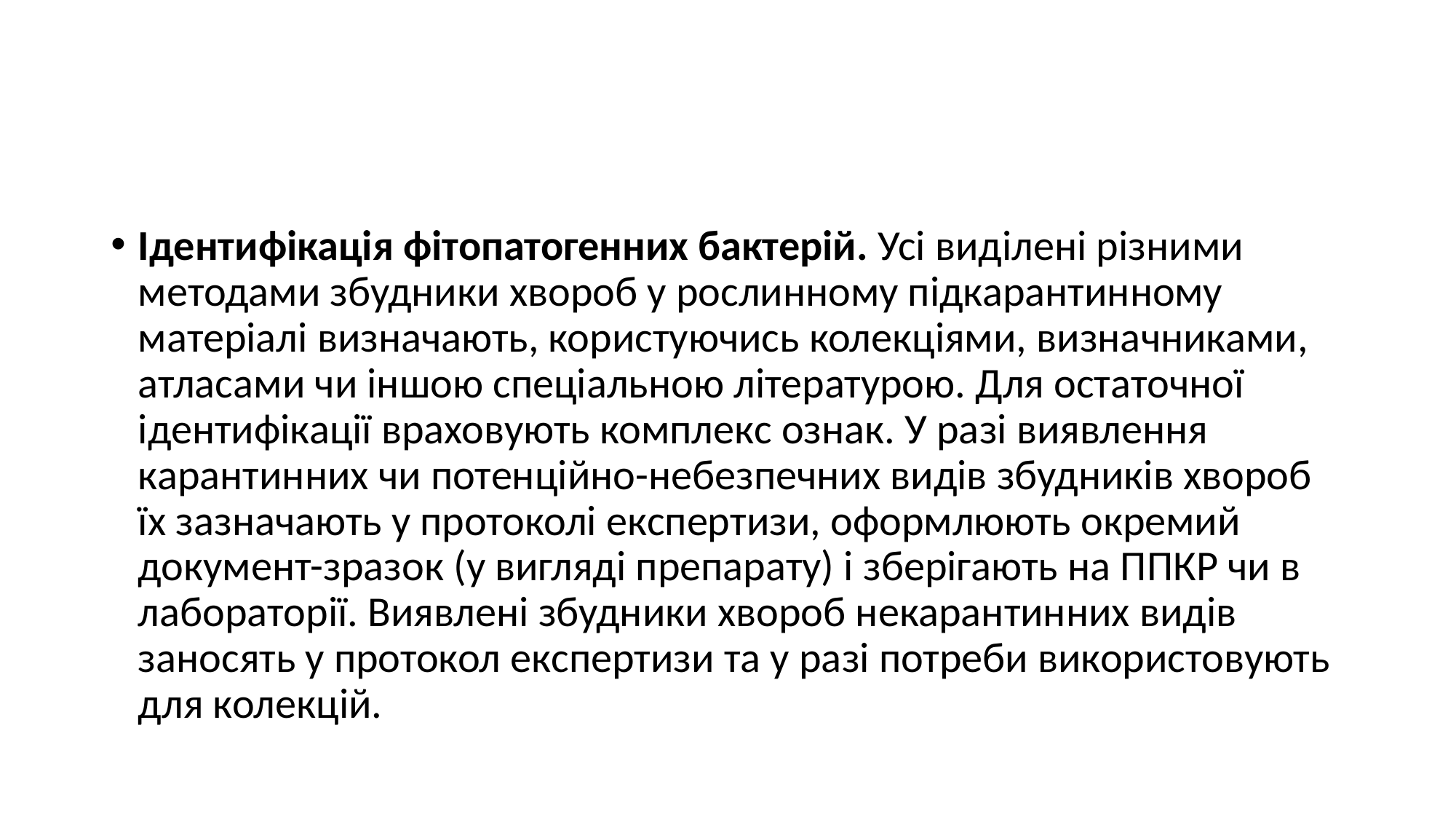

#
Ідентифікація фітопатогенних бактерій. Усі виділені різними методами збудники хвороб у рослинному підкарантинному матеріалі визначають, користуючись колекціями, визначниками, атласами чи іншою спеціальною літературою. Для остаточної ідентифікації враховують комплекс ознак. У разі виявлення карантинних чи потенційно-небезпечних видів збудників хвороб їх зазначають у протоколі експертизи, оформлюють окремий документ-зразок (у вигляді препарату) і зберігають на ППКР чи в лабораторії. Виявлені збудники хвороб некарантинних видів заносять у протокол експертизи та у разі потреби використовують для колекцій.